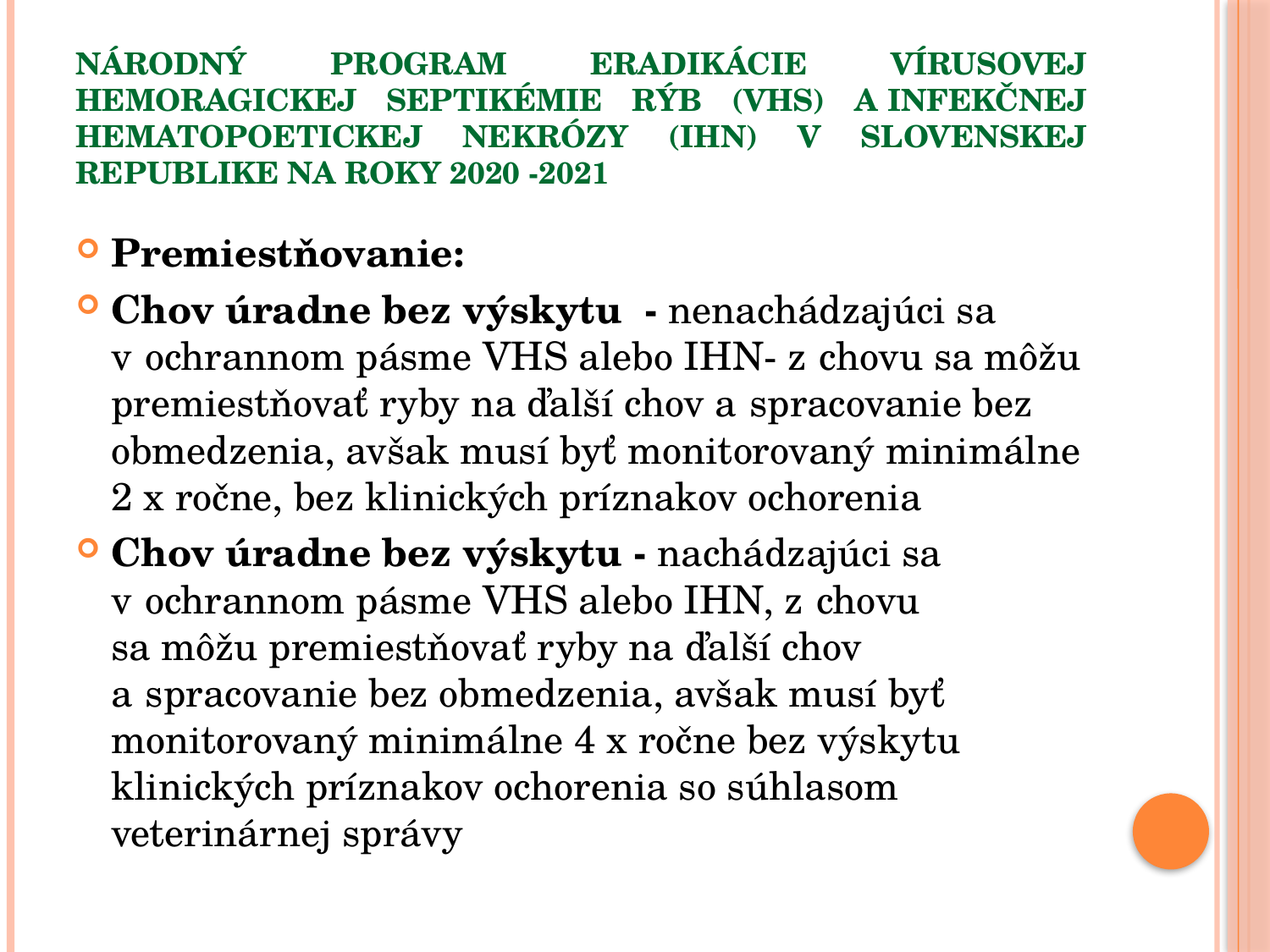

# Národný program eradikácie vírusovej hemoragickej septikémie rýb (VHS) a infekčnej hematopoetickej nekrózy (IHN) v Slovenskej republike na roky 2020 -2021
Premiestňovanie:
Chov úradne bez výskytu  - nenachádzajúci sa v ochrannom pásme VHS alebo IHN- z chovu sa môžu premiestňovať ryby na ďalší chov a spracovanie bez obmedzenia, avšak musí byť monitorovaný minimálne 2 x ročne, bez klinických príznakov ochorenia
Chov úradne bez výskytu - nachádzajúci sa v ochrannom pásme VHS alebo IHN, z chovu
sa môžu premiestňovať ryby na ďalší chov a spracovanie bez obmedzenia, avšak musí byť monitorovaný minimálne 4 x ročne bez výskytu klinických príznakov ochorenia so súhlasom veterinárnej správy